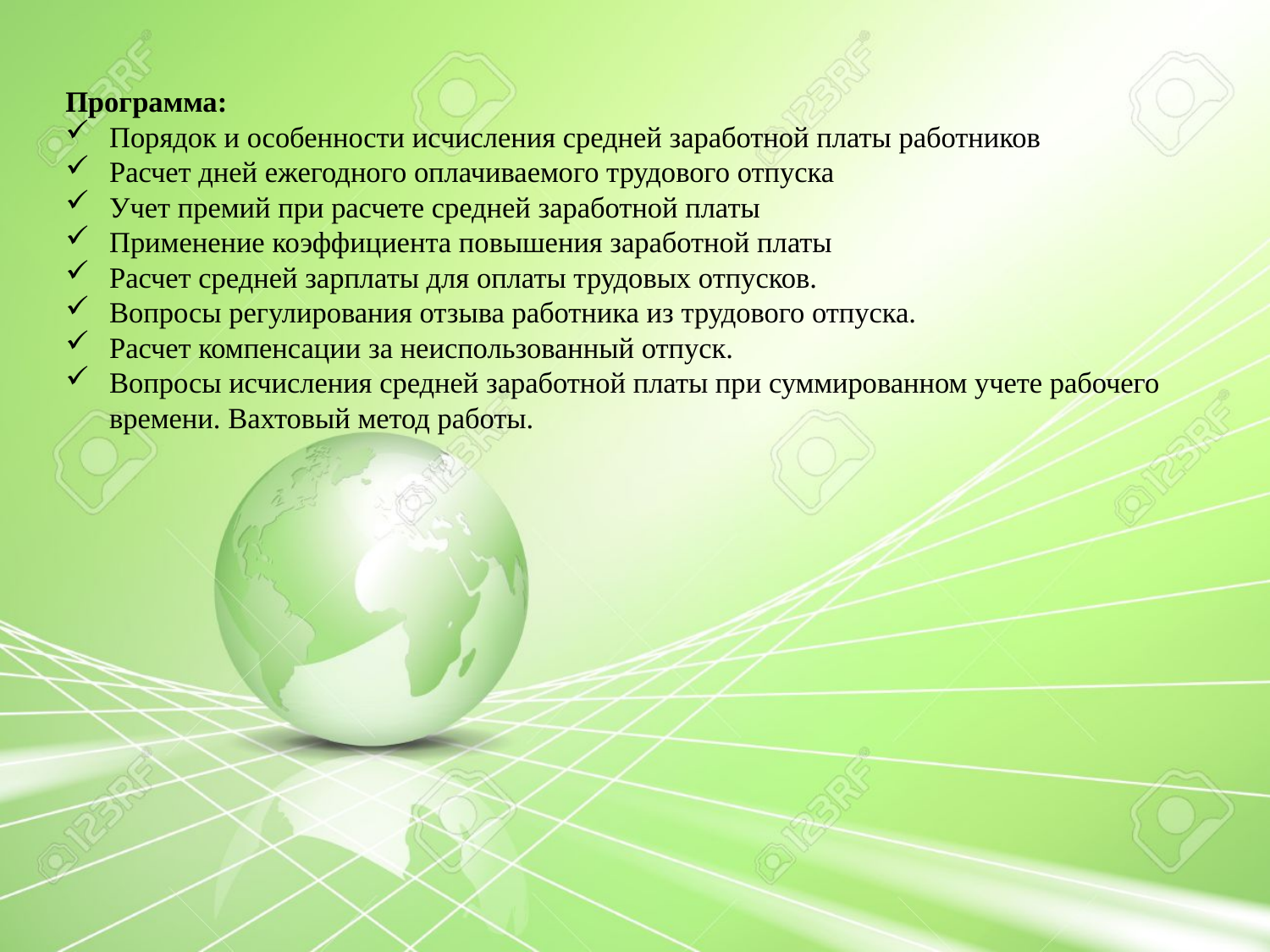

Программа:
Порядок и особенности исчисления средней заработной платы работников
Расчет дней ежегодного оплачиваемого трудового отпуска
Учет премий при расчете средней заработной платы
Применение коэффициента повышения заработной платы
Расчет средней зарплаты для оплаты трудовых отпусков.
Вопросы регулирования отзыва работника из трудового отпуска.
Расчет компенсации за неиспользованный отпуск.
Вопросы исчисления средней заработной платы при суммированном учете рабочего времени. Вахтовый метод работы.